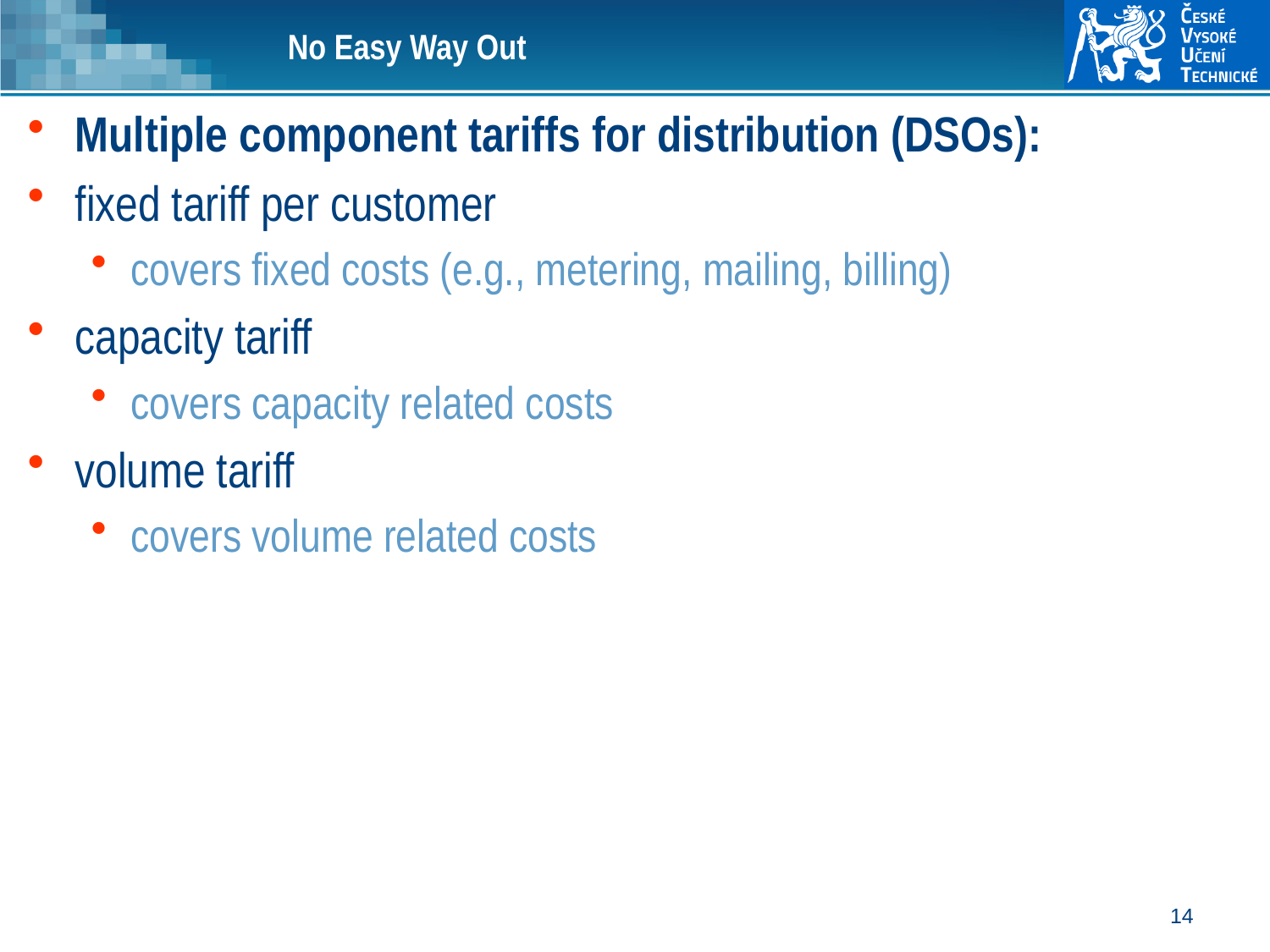

# No Easy Way Out
Multiple component tariffs for distribution (DSOs):
fixed tariff per customer
covers fixed costs (e.g., metering, mailing, billing)
capacity tariff
covers capacity related costs
volume tariff
covers volume related costs
14